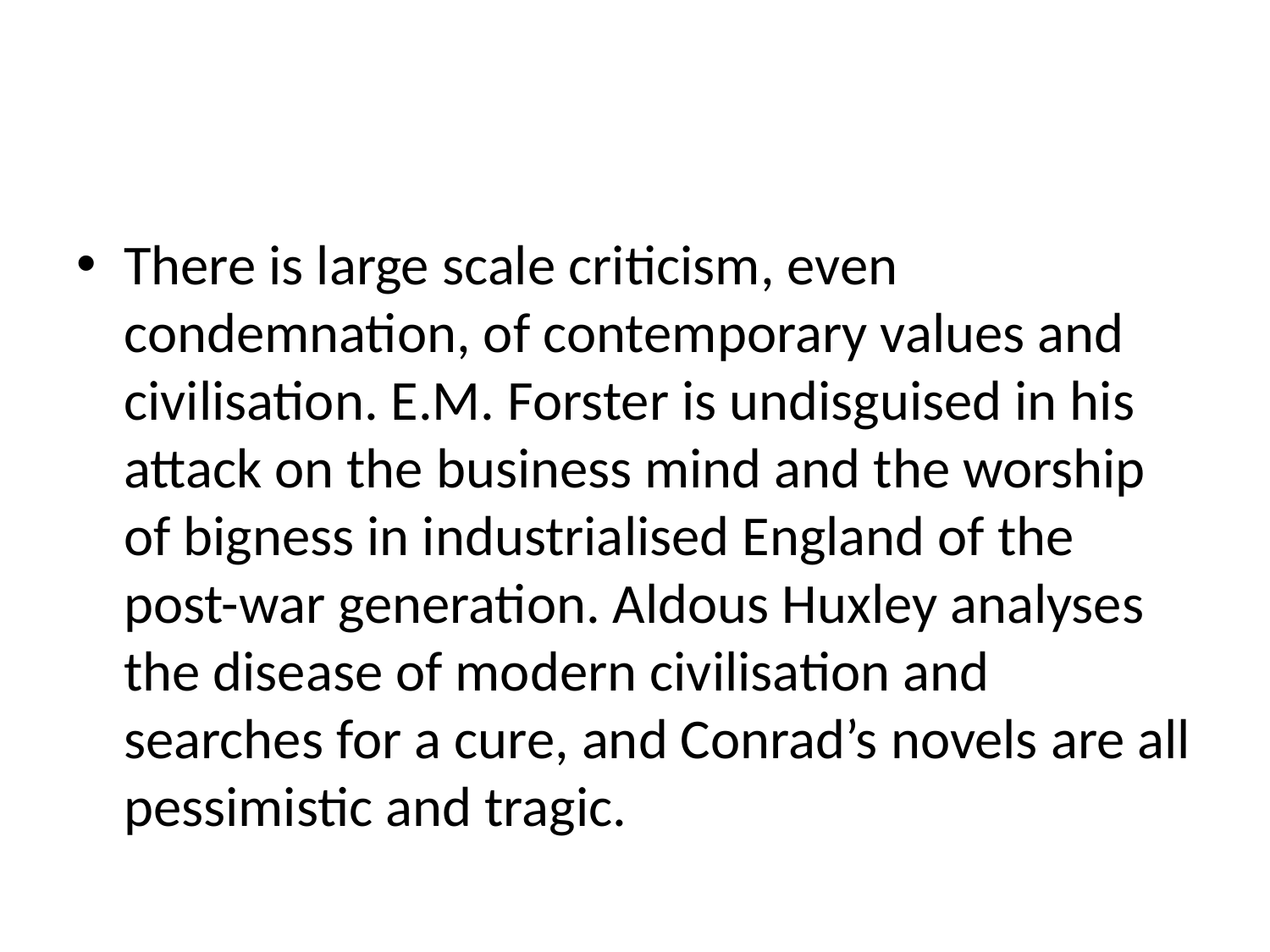

#
There is large scale criticism, even condemnation, of contemporary values and civilisation. E.M. Forster is undisguised in his attack on the business mind and the worship of bigness in industrialised England of the post-war generation. Aldous Huxley analyses the disease of modern civilisation and searches for a cure, and Conrad’s novels are all pessimistic and tragic.